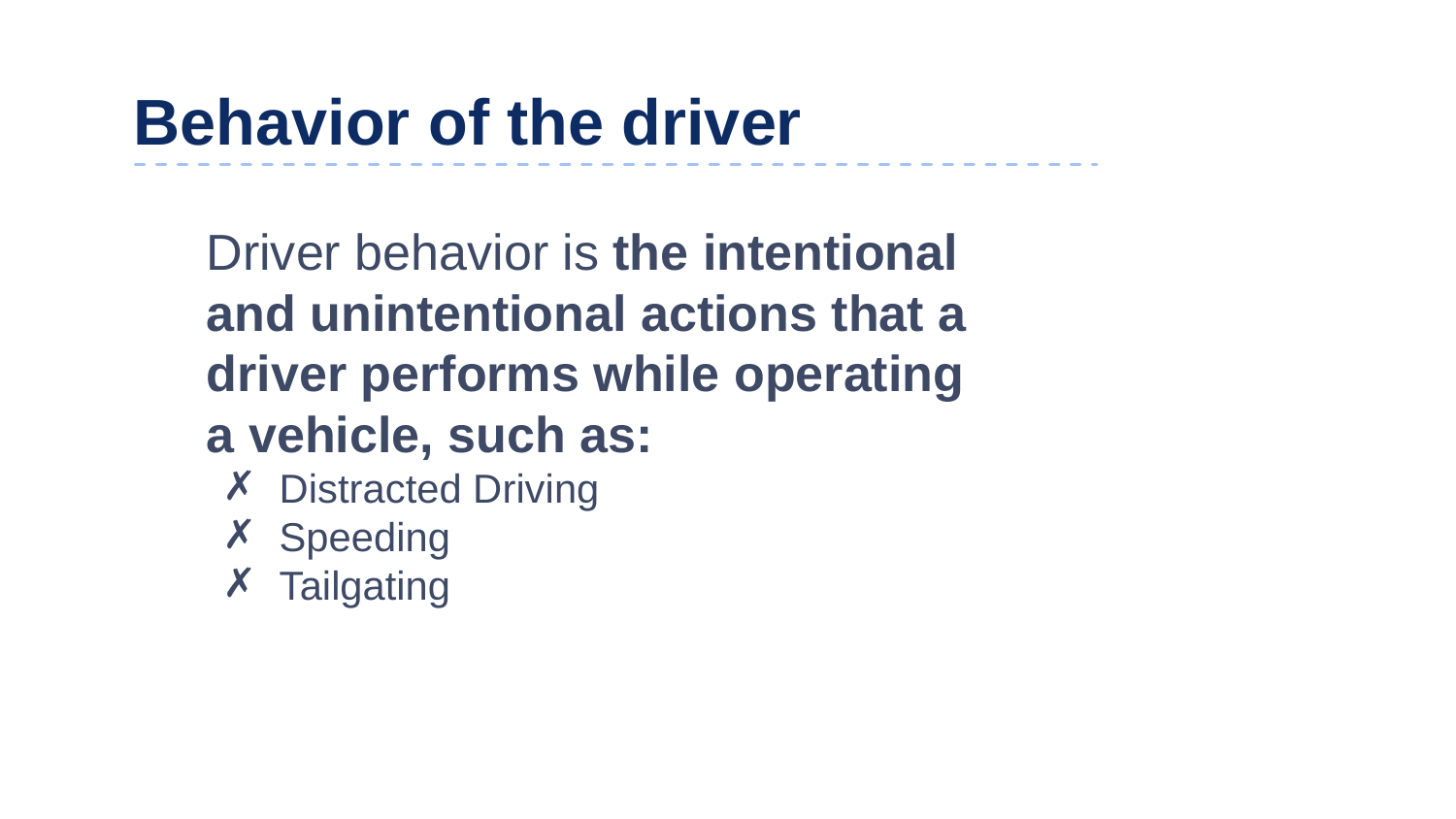

# Behavior of the driver
Driver behavior is the intentional and unintentional actions that a driver performs while operating a vehicle, such as:
Distracted Driving
Speeding
Tailgating